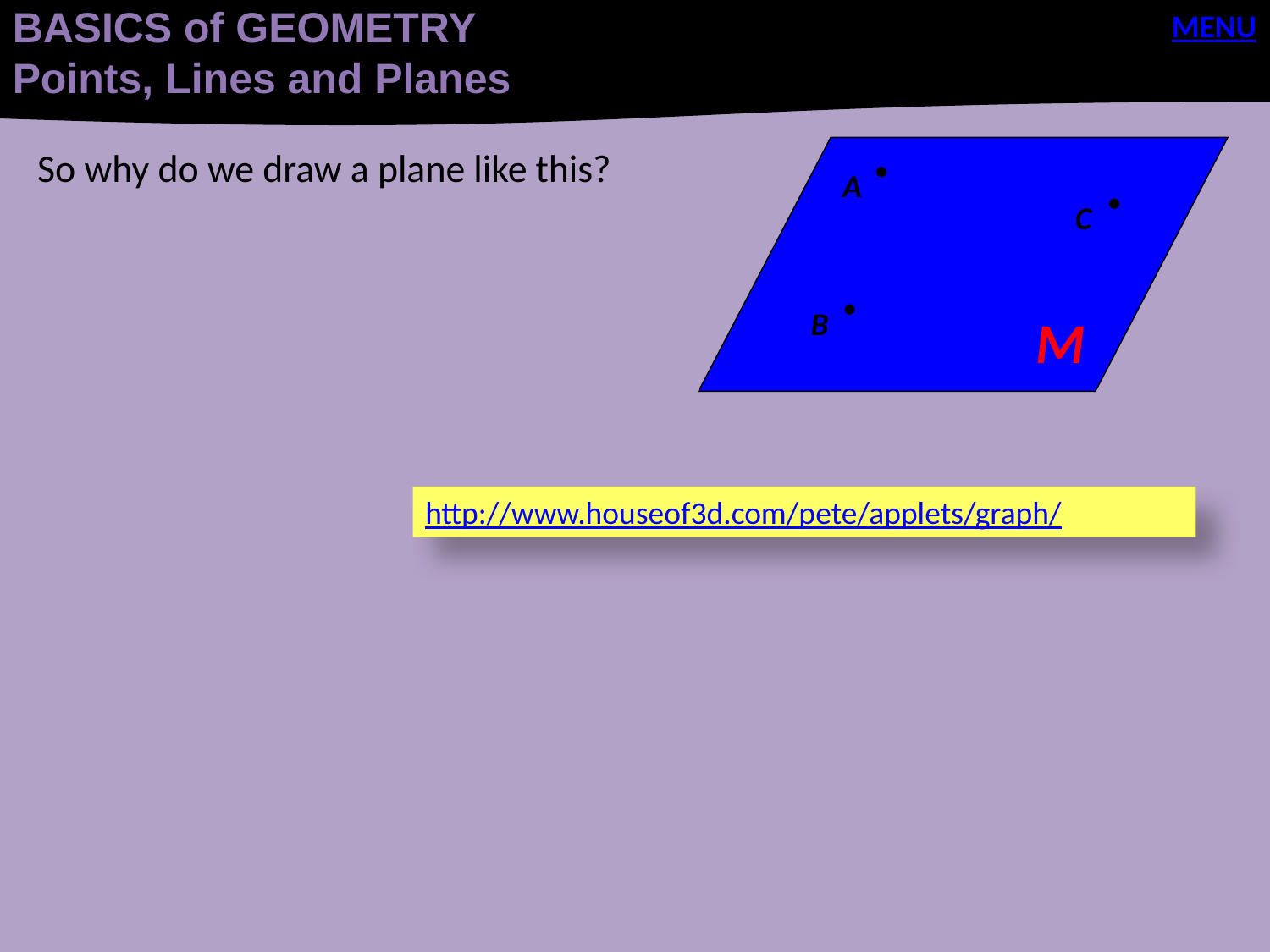

BASICS of GEOMETRY
Points, Lines and Planes
MENU
So why do we draw a plane like this?

A

C

B

M
http://www.houseof3d.com/pete/applets/graph/